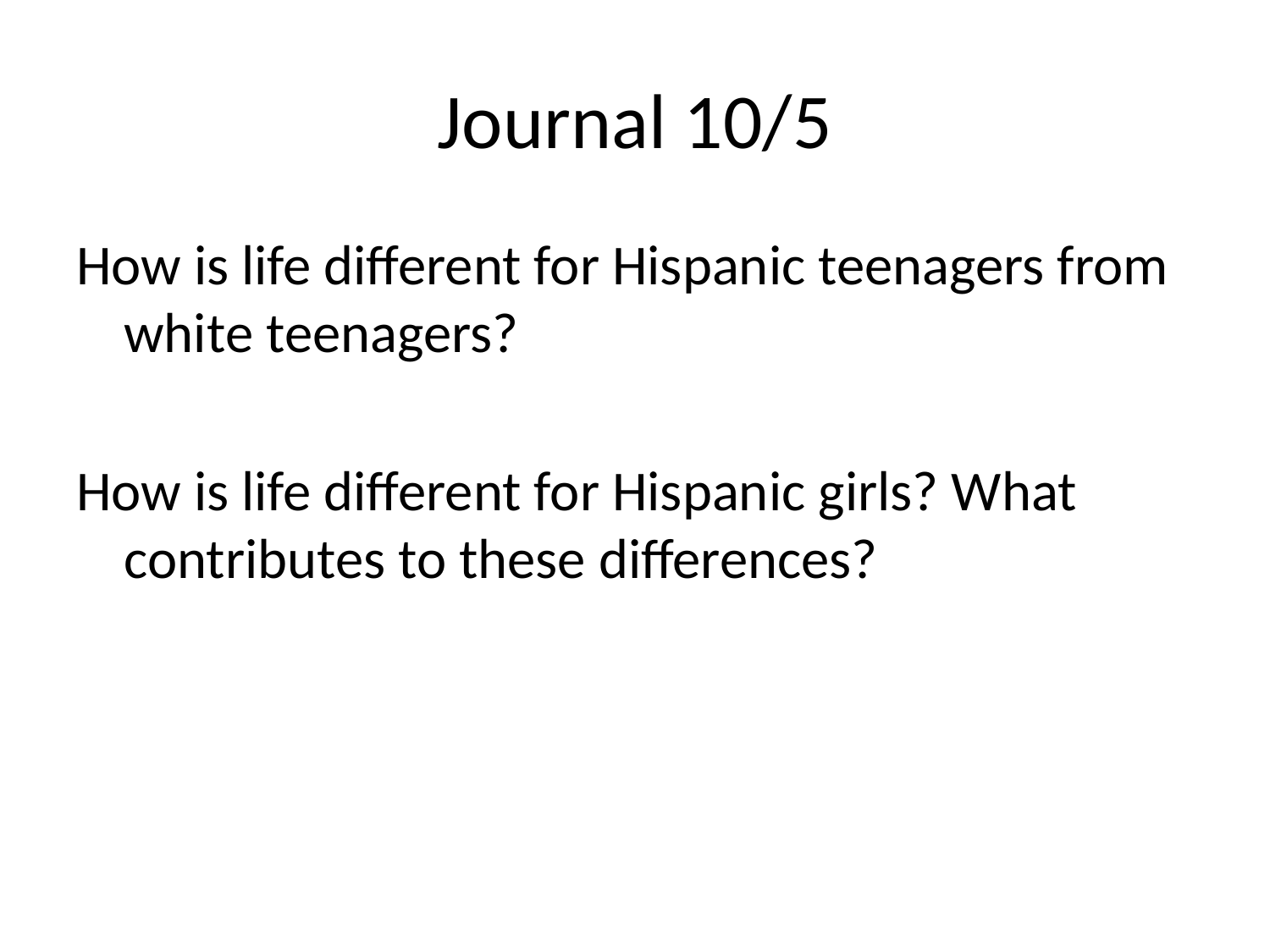

# Journal 10/5
How is life different for Hispanic teenagers from white teenagers?

How is life different for Hispanic girls? What contributes to these differences?